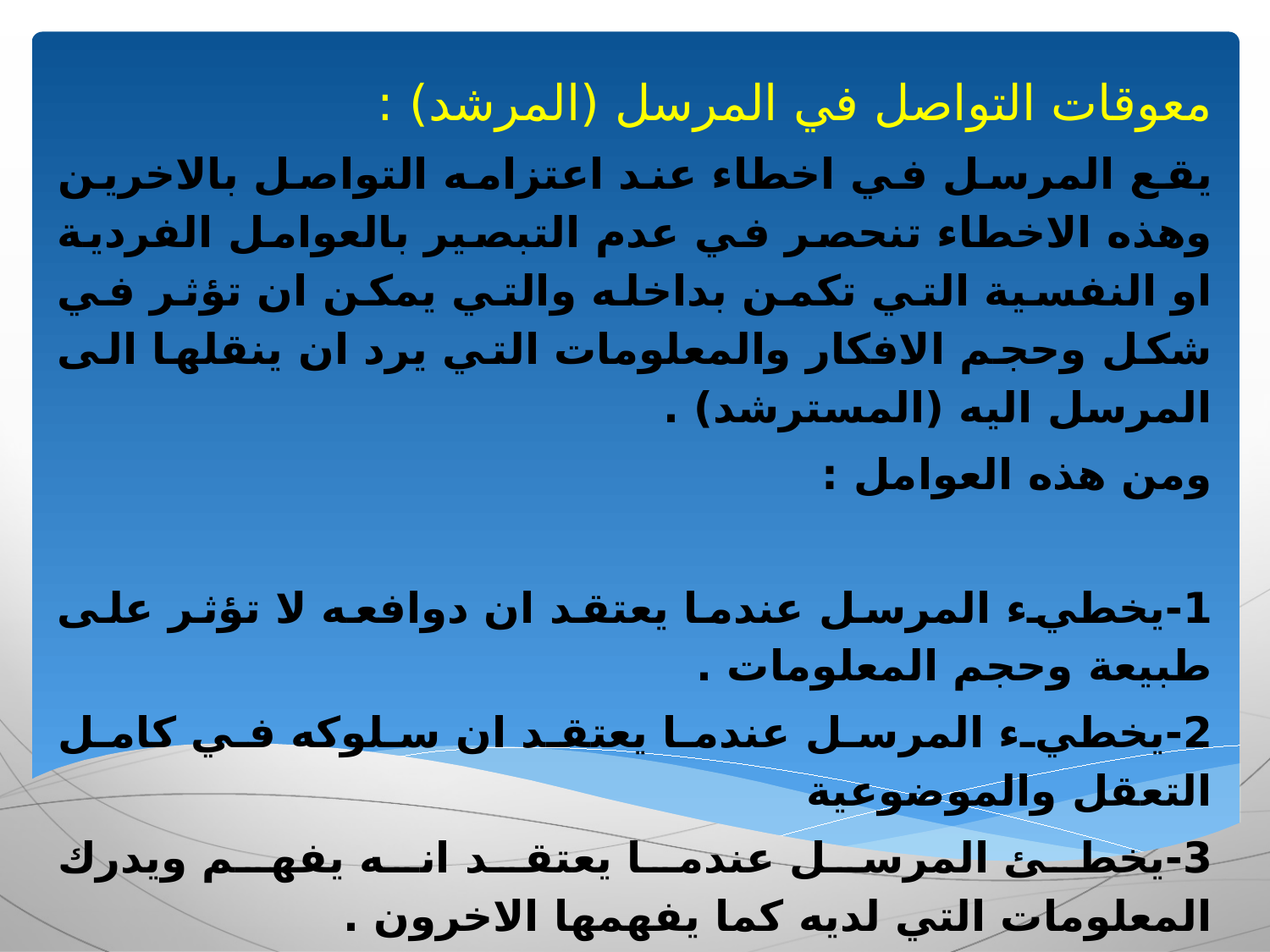

معوقات التواصل في المرسل (المرشد) :
يقع المرسل في اخطاء عند اعتزامه التواصل بالاخرين وهذه الاخطاء تنحصر في عدم التبصير بالعوامل الفردية او النفسية التي تكمن بداخله والتي يمكن ان تؤثر في شكل وحجم الافكار والمعلومات التي يرد ان ينقلها الى المرسل اليه (المسترشد) .
ومن هذه العوامل :

1-	يخطيء المرسل عندما يعتقد ان دوافعه لا تؤثر على طبيعة وحجم المعلومات .
2-	يخطيء المرسل عندما يعتقد ان سلوكه في كامل التعقل والموضوعية
3-	يخطئ المرسل عندما يعتقد انه يفهم ويدرك المعلومات التي لديه كما يفهمها الاخرون .